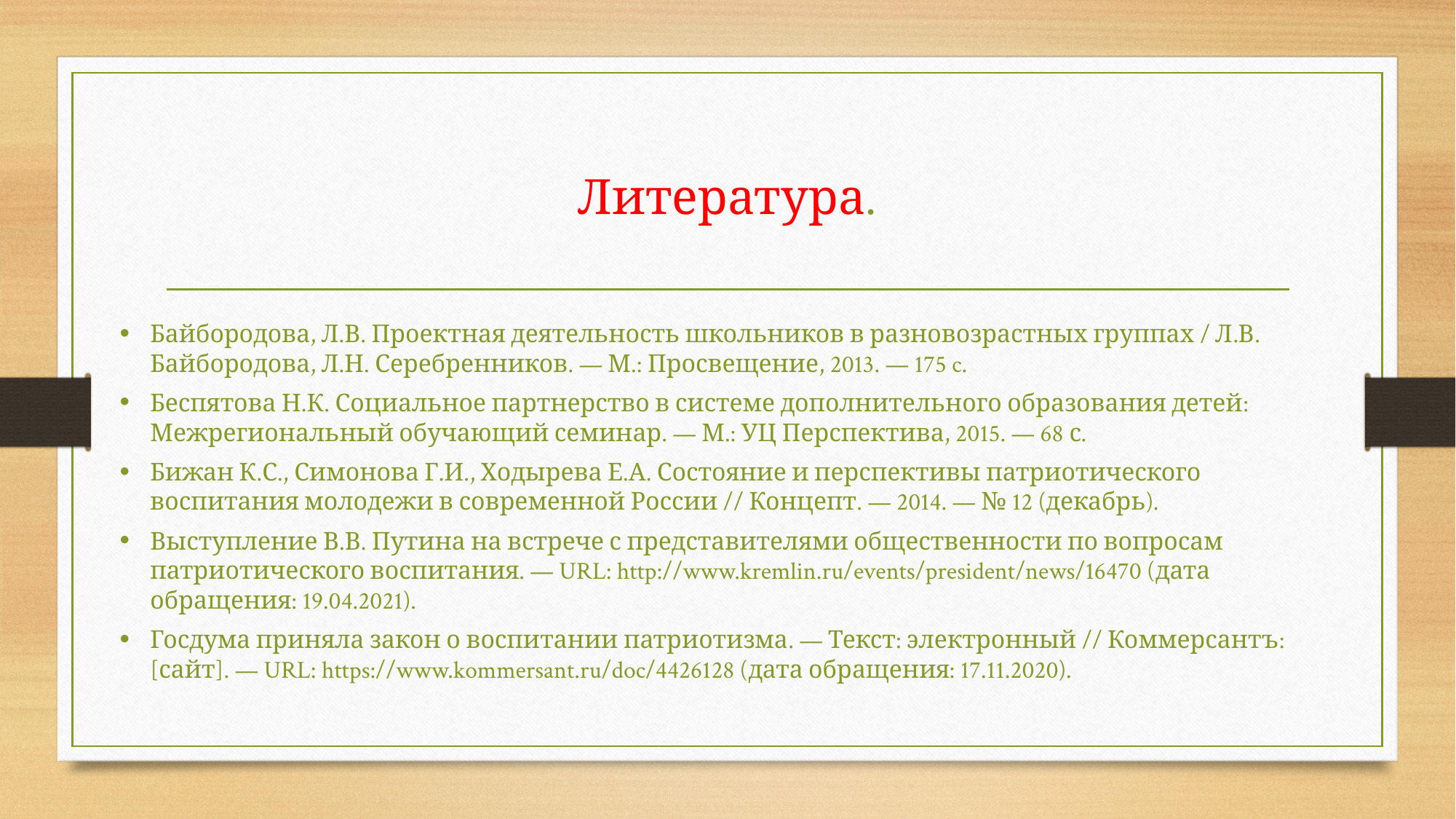

# Литература.

Байбородова, Л.В. Проектная деятельность школьников в разновозрастных группах / Л.В. Байбородова, Л.Н. Серебренников. — М.: Просвещение, 2013. — 175 c.
Беспятова Н.К. Социальное партнерство в системе дополнительного образования детей: Межрегиональный обучающий семинар. — М.: УЦ Перспектива, 2015. — 68 с.
Бижан К.С., Симонова Г.И., Ходырева Е.А. Состояние и перспективы патриотического воспитания молодежи в современной России // Концепт. — 2014. — № 12 (декабрь).
Выступление В.В. Путина на встрече с представителями общественности по вопросам патриотического воспитания. — URL: http://www.kremlin.ru/events/president/news/16470 (дата обращения: 19.04.2021).
Госдума приняла закон о воспитании патриотизма. — Текст: электронный // Коммерсантъ: [сайт]. — URL: https://www.kommersant.ru/doc/4426128 (дата обращения: 17.11.2020).